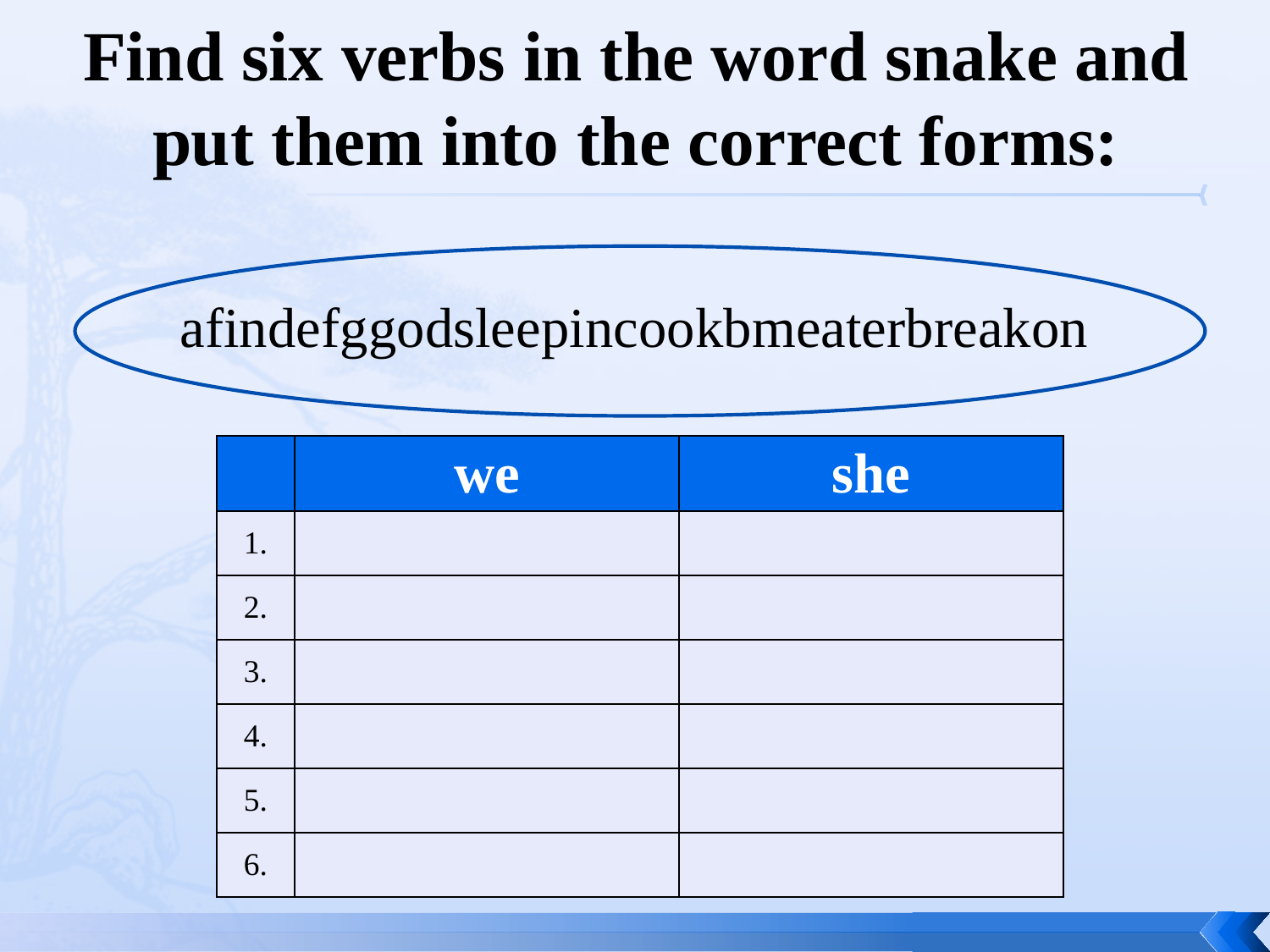

# Find six verbs in the word snake and put them into the correct forms:

afindefggodsleepincookbmeaterbreakon

|  | we | she |
| --- | --- | --- |
| 1. |  |  |
| 2. |  |  |
| 3. |  |  |
| 4. |  |  |
| 5. |  |  |
| 6. |  |  |